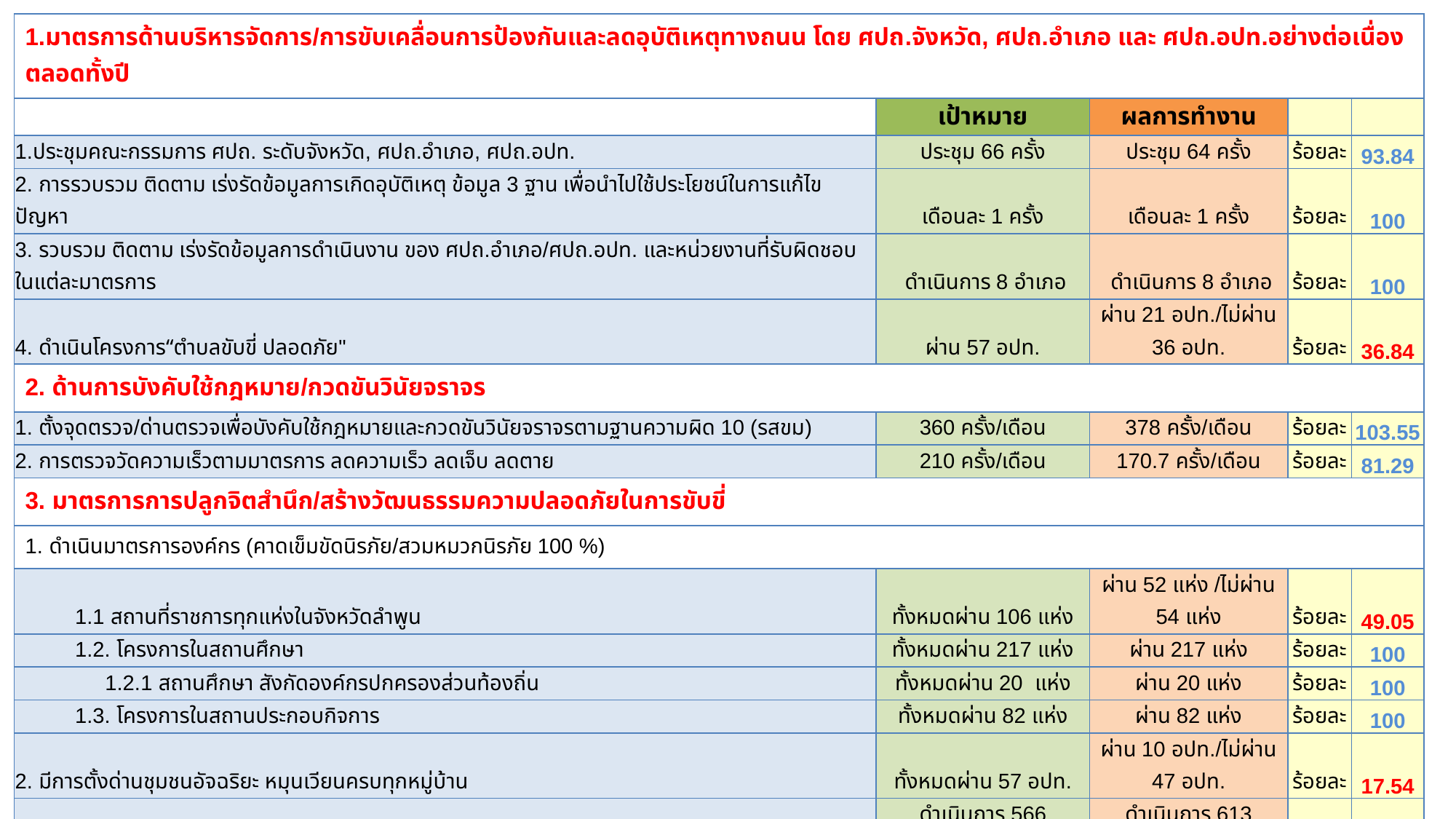

| 1.มาตรการด้านบริหารจัดการ/การขับเคลื่อนการป้องกันและลดอุบัติเหตุทางถนน โดย ศปถ.จังหวัด, ศปถ.อำเภอ และ ศปถ.อปท.อย่างต่อเนื่องตลอดทั้งปี |  |  |  |  |
| --- | --- | --- | --- | --- |
|  | เป้าหมาย | ผลการทำงาน |  |  |
| 1.ประชุมคณะกรรมการ ศปถ. ระดับจังหวัด, ศปถ.อำเภอ, ศปถ.อปท. | ประชุม 66 ครั้ง | ประชุม 64 ครั้ง | ร้อยละ | 93.84 |
| 2. การรวบรวม ติดตาม เร่งรัดข้อมูลการเกิดอุบัติเหตุ ข้อมูล 3 ฐาน เพื่อนำไปใช้ประโยชน์ในการแก้ไขปัญหา | เดือนละ 1 ครั้ง | เดือนละ 1 ครั้ง | ร้อยละ | 100 |
| 3. รวบรวม ติดตาม เร่งรัดข้อมูลการดำเนินงาน ของ ศปถ.อำเภอ/ศปถ.อปท. และหน่วยงานที่รับผิดชอบในแต่ละมาตรการ | ดำเนินการ 8 อำเภอ | ดำเนินการ 8 อำเภอ | ร้อยละ | 100 |
| 4. ดำเนินโครงการ“ตำบลขับขี่ ปลอดภัย" | ผ่าน 57 อปท. | ผ่าน 21 อปท./ไม่ผ่าน 36 อปท. | ร้อยละ | 36.84 |
| 2. ด้านการบังคับใช้กฎหมาย/กวดขันวินัยจราจร |  |  |  |  |
| 1. ตั้งจุดตรวจ/ด่านตรวจเพื่อบังคับใช้กฎหมายและกวดขันวินัยจราจรตามฐานความผิด 10 (รสขม) | 360 ครั้ง/เดือน | 378 ครั้ง/เดือน | ร้อยละ | 103.55 |
| 2. การตรวจวัดความเร็วตามมาตรการ ลดความเร็ว ลดเจ็บ ลดตาย | 210 ครั้ง/เดือน | 170.7 ครั้ง/เดือน | ร้อยละ | 81.29 |
| 3. มาตรการการปลูกจิตสำนึก/สร้างวัฒนธรรมความปลอดภัยในการขับขี่ |  |  |  |  |
| 1. ดำเนินมาตรการองค์กร (คาดเข็มขัดนิรภัย/สวมหมวกนิรภัย 100 %) |  |  |  |  |
| 1.1 สถานที่ราชการทุกแห่งในจังหวัดลำพูน | ทั้งหมดผ่าน 106 แห่ง | ผ่าน 52 แห่ง /ไม่ผ่าน 54 แห่ง | ร้อยละ | 49.05 |
| 1.2. โครงการในสถานศึกษา | ทั้งหมดผ่าน 217 แห่ง | ผ่าน 217 แห่ง | ร้อยละ | 100 |
| 1.2.1 สถานศึกษา สังกัดองค์กรปกครองส่วนท้องถิ่น | ทั้งหมดผ่าน 20 แห่ง | ผ่าน 20 แห่ง | ร้อยละ | 100 |
| 1.3. โครงการในสถานประกอบกิจการ | ทั้งหมดผ่าน 82 แห่ง | ผ่าน 82 แห่ง | ร้อยละ | 100 |
| 2. มีการตั้งด่านชุมชนอัจฉริยะ หมุนเวียนครบทุกหมู่บ้าน | ทั้งหมดผ่าน 57 อปท. | ผ่าน 10 อปท./ไม่ผ่าน 47 อปท. | ร้อยละ | 17.54 |
| 3. การรณรงค์ ประชาสัมพันธ์การขับขี่ปลอดภัย ผ่านสื่อต่างๆ ทุกรูปแบบ | ดำเนินการ 566 ครั้ง/เดือน | ดำเนินการ 613 ครั้ง/เดือน | ร้อยละ | 108.33 |
| 4.โครงการอบรมความรู้การขับขี่ปลอดภัย จัดทำใบอนุญาตขับขี่ให้แก่เด็กเยาวชน นักเรียนและนักศึกษา | ดำเนินการ 100 คน/เดือน | ดำเนินการ 268/เดือน | ร้อยละ | 268 |
| 4. มาตรการด้านวิศวกรรมจราจร/ สิ่งแวดล้อม |  |  |  |  |
| 1.โครงการแก้ไขจุดเสี่ยง จุดอันตรายให้มีความปลอดภัยต่อการขับขี่ | จุดเสี่ยงทั้งหมด 53 จุด | แก้ไขครบ 53 จุด | ร้อยละ | 100 |
| 2. โครงการป้องกันอุบัติเหตุทางตัดรางรถไฟ | จุดตัด 27 จุด | แก้ไขครบ 27 จุด | ร้อยละ | 100 |
| 5. มาตรการตอบโต้การปฏิบัติงานด้านการช่วยเหลือผู้บาดเจ็บจากอุบัติเหตุ และระบบการแพทย์ฉุกเฉิน |  |  |  |  |
| 1.การฝึกอบรมเพื่อพัฒนาบุคลากร ที่ปฏิบัติงาน ด้านการช่วยเหลือ (กู้ภัย) /ระบบการแพทย์ฉุกเฉิน (กู้ชีพ) และมีการจัดระบบการปฏิบัติงานด้านการช่วยเหลือผู้ประสบอุบัติเหตุ (EMS) | หน่วย EMS ทั้งหมด 70 หน่วย | ดำเนินการครบ 69 หน่วย (ขาด ทต.ลี้) | ร้อยละ | 98.57 |
| 2.การแจ้งเหตุและสั่งการผ่านหมายเลข 1669 ดำเนินการได้มาตรฐานระดับประเทศ | (มาตรฐานระดับประเทศร้อยละ 25) | รับแจ้งเหตุเฉลี่ย ร้อยละ 62.61 | ร้อยละ | 100 |